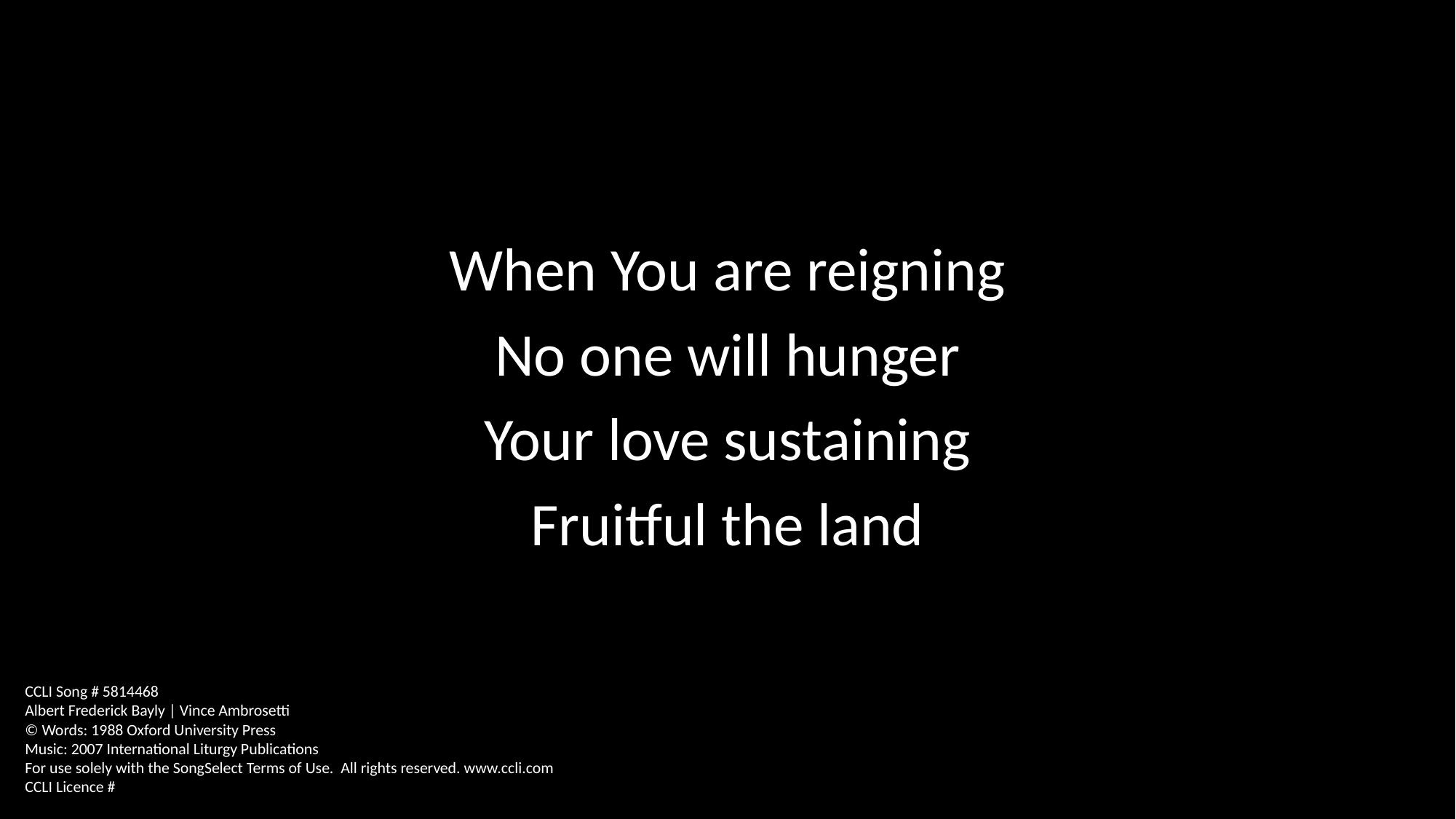

When You are reigning
No one will hunger
Your love sustaining
Fruitful the land
CCLI Song # 5814468
Albert Frederick Bayly | Vince Ambrosetti
© Words: 1988 Oxford University Press
Music: 2007 International Liturgy Publications
For use solely with the SongSelect Terms of Use.  All rights reserved. www.ccli.com
CCLI Licence #